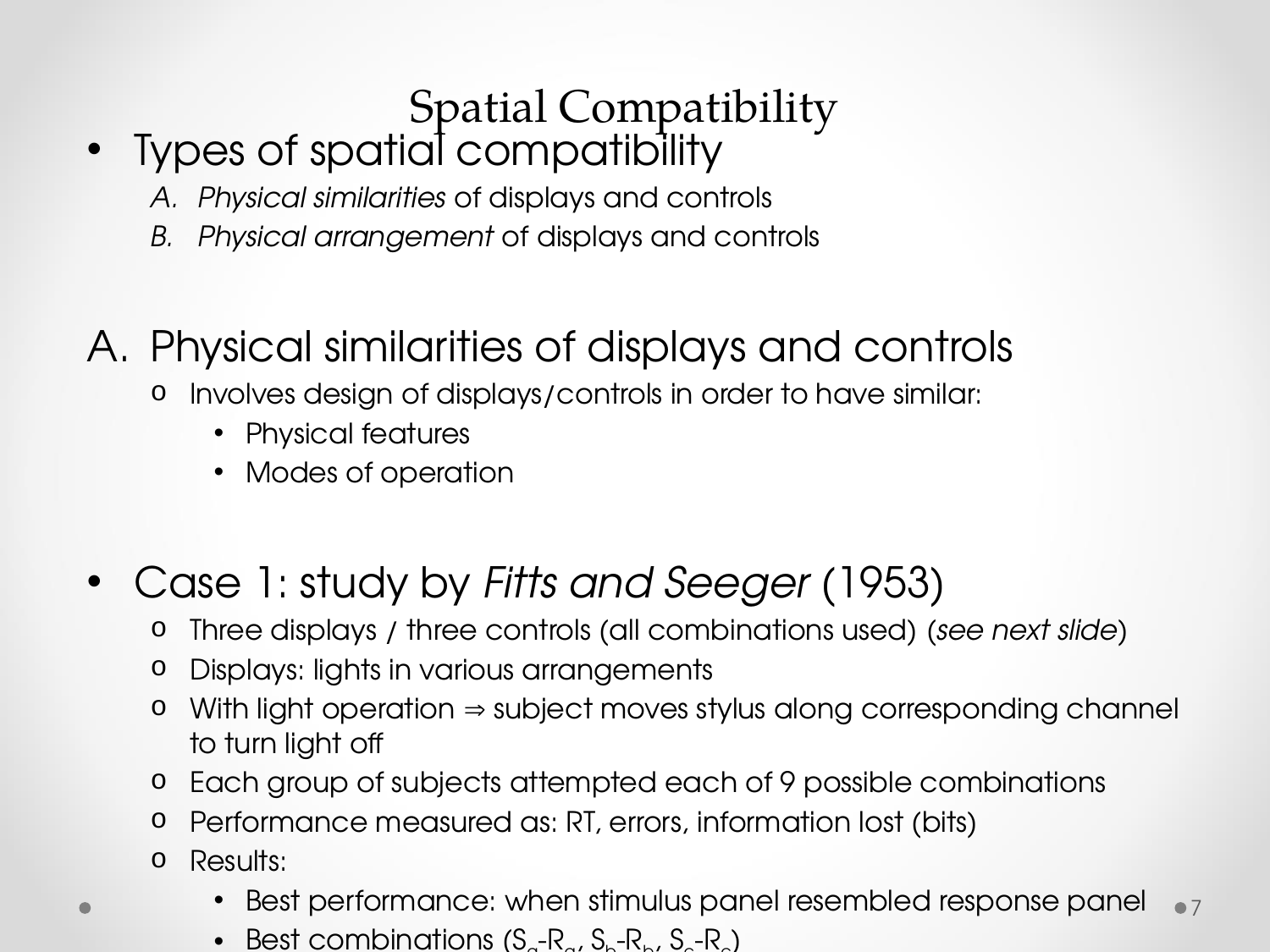

# Spatial Compatibility

Types of spatial compatibility
Physical similarities of displays and controls
Physical arrangement of displays and controls

Physical similarities of displays and controls
Involves design of displays/controls in order to have similar:
Physical features
Modes of operation

Case 1: study by Fitts and Seeger (1953)
Three displays / three controls (all combinations used) (see next slide)
Displays: lights in various arrangements
With light operation ⇒ subject moves stylus along corresponding channel to turn light off
Each group of subjects attempted each of 9 possible combinations
Performance measured as: RT, errors, information lost (bits)
Results:
Best performance: when stimulus panel resembled response panel
Best combinations (Sa-Ra, Sb-Rb, Sc-Rc)
7